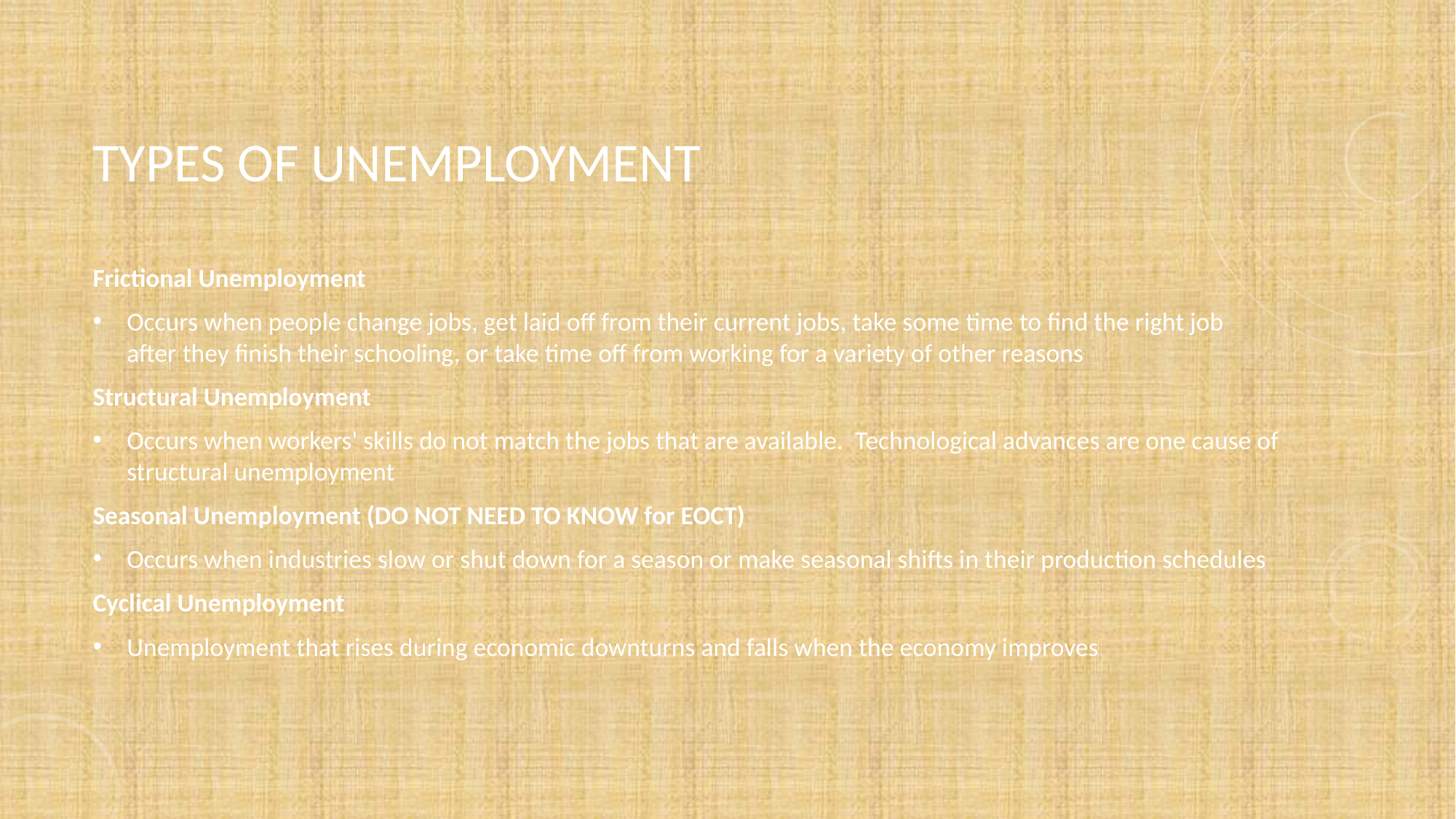

# Types of Unemployment
Frictional Unemployment
Occurs when people change jobs, get laid off from their current jobs, take some time to find the right job after they finish their schooling, or take time off from working for a variety of other reasons
Structural Unemployment
Occurs when workers' skills do not match the jobs that are available.  Technological advances are one cause of structural unemployment
Seasonal Unemployment (DO NOT NEED TO KNOW for EOCT)
Occurs when industries slow or shut down for a season or make seasonal shifts in their production schedules
Cyclical Unemployment
Unemployment that rises during economic downturns and falls when the economy improves